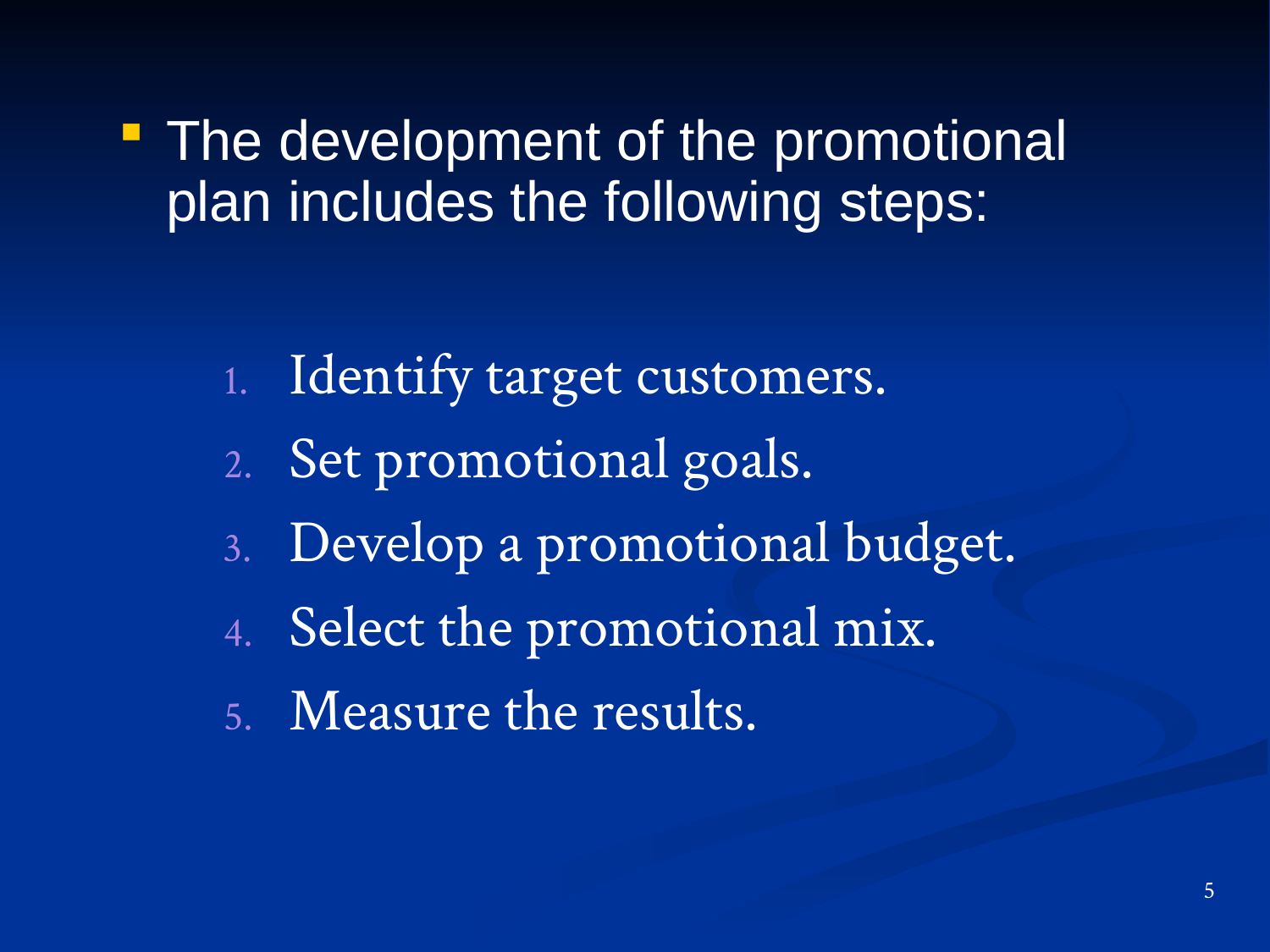

The development of the promotional plan includes the following steps:

Identify target customers.
Set promotional goals.
Develop a promotional budget.
Select the promotional mix.
Measure the results.
5